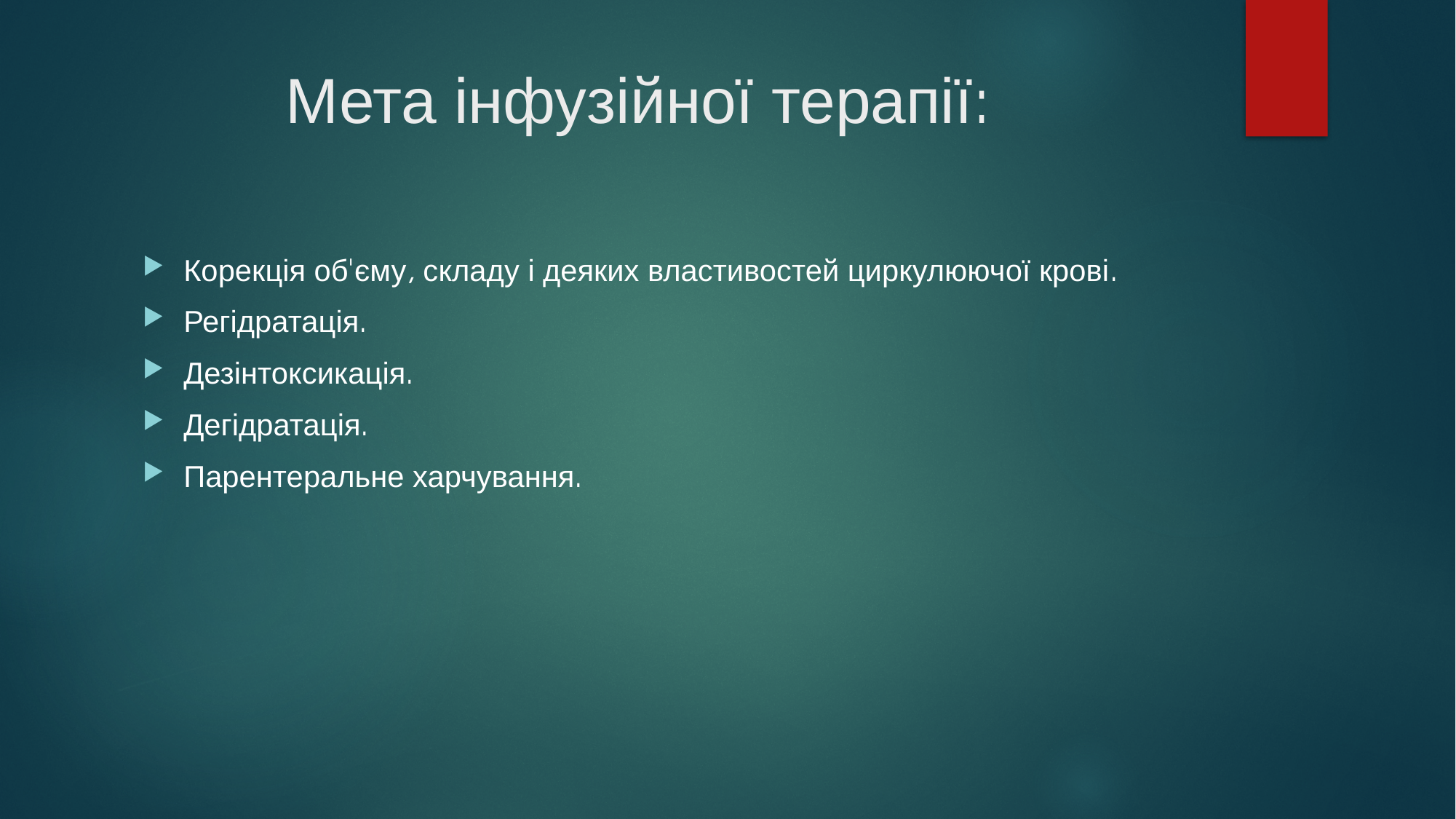

# Мета інфузійної терапії:
Корекція об'єму, складу і деяких властивостей циркулюючої крові.
Регідратація.
Дезінтоксикація.
Дегідратація.
Парентеральне харчування.